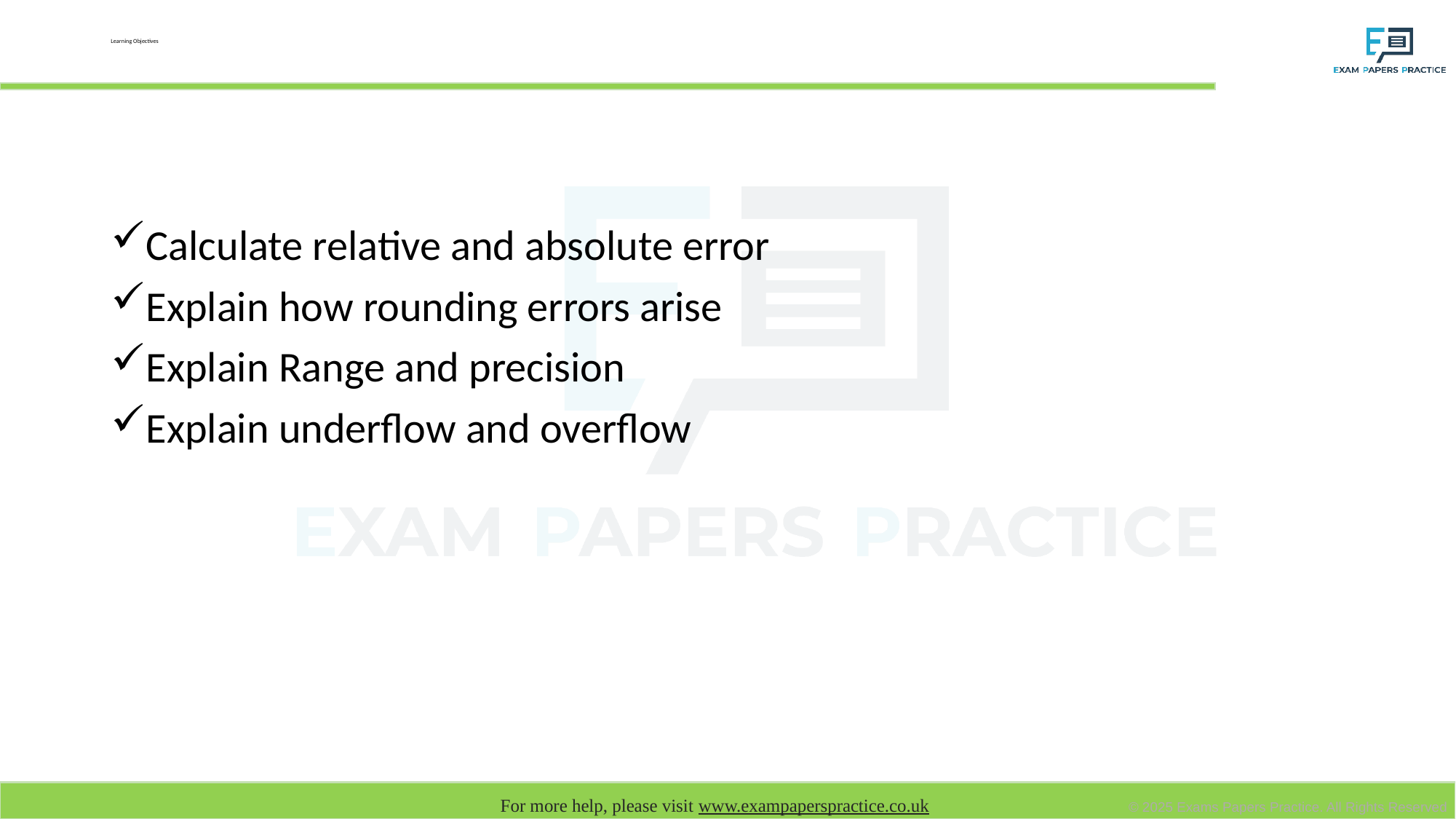

# Learning Objectives
Calculate relative and absolute error
Explain how rounding errors arise
Explain Range and precision
Explain underflow and overflow